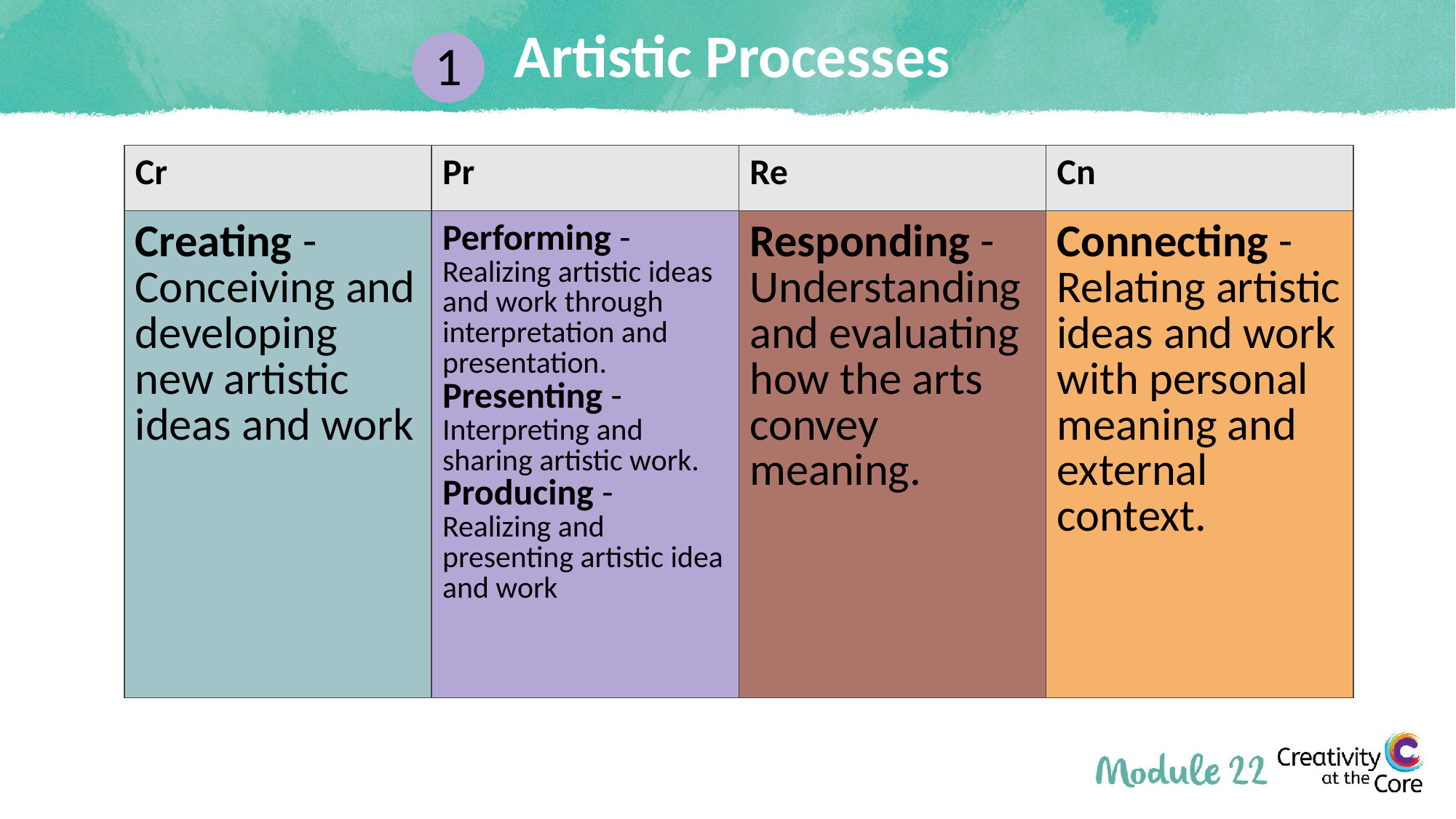

1
# Artistic Processes

| Cr | Pr | Re | Cn |
| --- | --- | --- | --- |
| Creating - Conceiving and developing new artistic ideas and work | Performing - Realizing artistic ideas and work through interpretation and presentation. Presenting - Interpreting and sharing artistic work. Producing - Realizing and presenting artistic idea and work | Responding - Understanding and evaluating how the arts convey meaning. | Connecting - Relating artistic ideas and work with personal meaning and external context. |